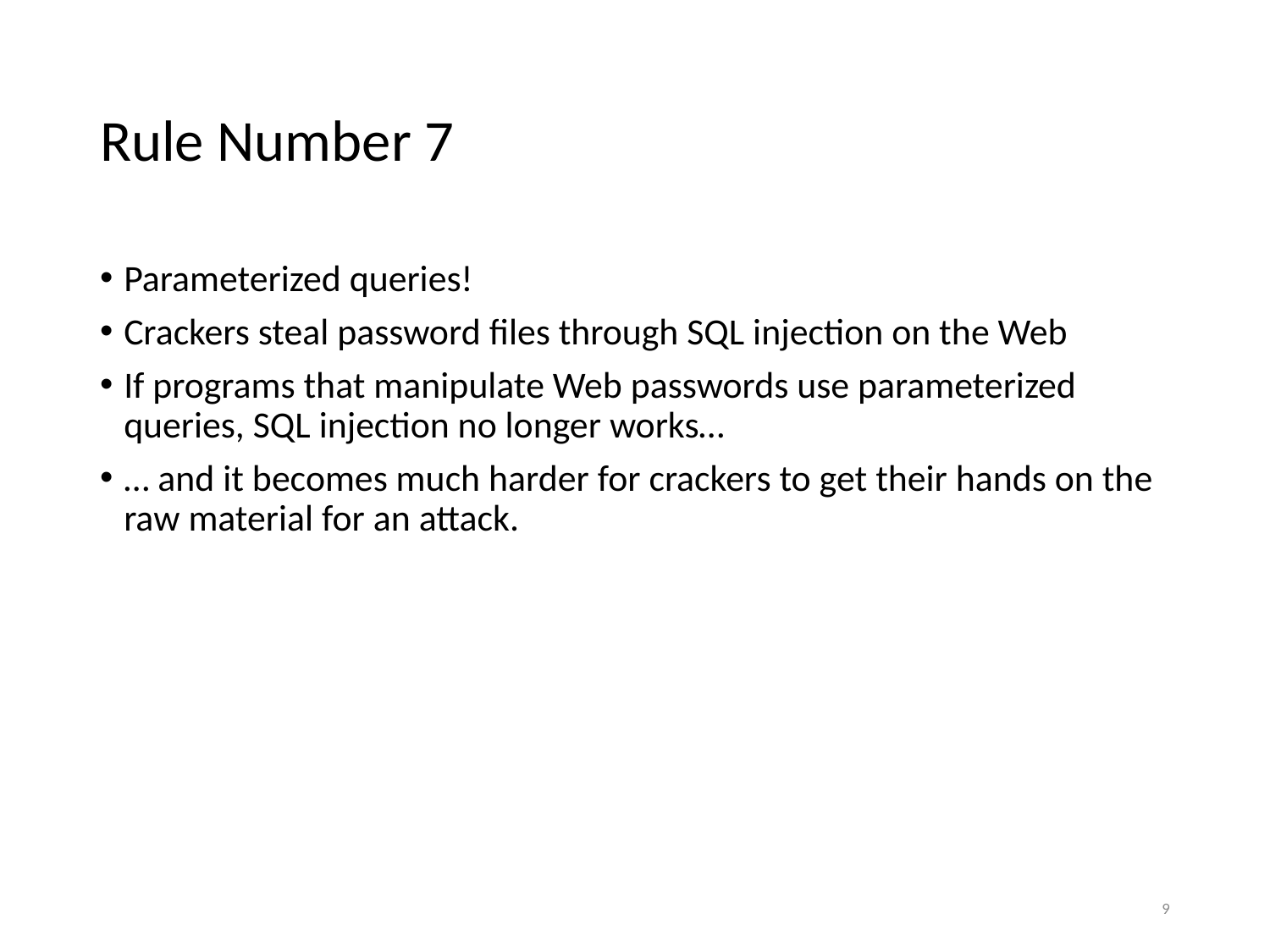

# Rule Number 7
Parameterized queries!
Crackers steal password files through SQL injection on the Web
If programs that manipulate Web passwords use parameterized queries, SQL injection no longer works…
… and it becomes much harder for crackers to get their hands on the raw material for an attack.
9